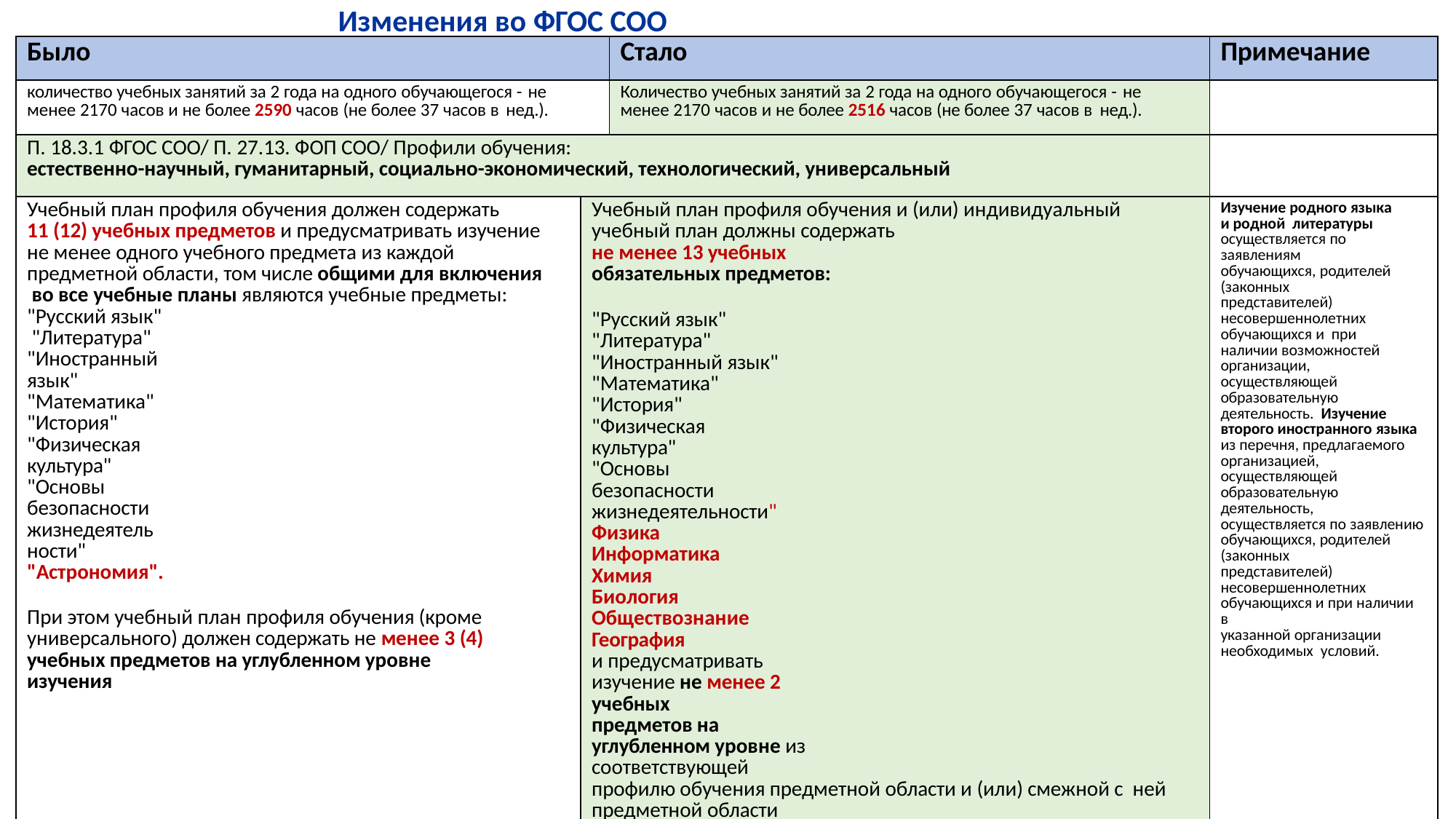

# Изменения во ФГОС СОО
| Было |  | Стало | Примечание |
| --- | --- | --- | --- |
| количество учебных занятий за 2 года на одного обучающегося - не менее 2170 часов и не более 2590 часов (не более 37 часов в нед.). |  | Количество учебных занятий за 2 года на одного обучающегося - не менее 2170 часов и не более 2516 часов (не более 37 часов в нед.). |  |
| П. 18.3.1 ФГОС СОО/ П. 27.13. ФОП СОО/ Профили обучения: естественно-научный, гуманитарный, социально-экономический, технологический, универсальный |  |  |  |
| Учебный план профиля обучения должен содержать 11 (12) учебных предметов и предусматривать изучение не менее одного учебного предмета из каждой предметной области, том числе общими для включения во все учебные планы являются учебные предметы: "Русский язык" "Литература" "Иностранный язык" "Математика" "История" "Физическая культура" "Основы безопасности жизнедеятельности" "Астрономия". При этом учебный план профиля обучения (кроме универсального) должен содержать не менее 3 (4) учебных предметов на углубленном уровне изучения | Учебный план профиля обучения и (или) индивидуальный учебный план должны содержать не менее 13 учебных обязательных предметов: "Русский язык" "Литература" "Иностранный язык" "Математика" "История" "Физическая культура" "Основы безопасности жизнедеятельности" Физика Информатика Химия Биология Обществознание География и предусматривать изучение не менее 2 учебных предметов на углубленном уровне из соответствующей профилю обучения предметной области и (или) смежной с ней предметной области |  | Изучение родного языка и родной литературы осуществляется по заявлениям обучающихся, родителей (законных представителей) несовершеннолетних обучающихся и при наличии возможностей организации, осуществляющей образовательную деятельность. Изучение второго иностранного языка из перечня, предлагаемого организацией, осуществляющей образовательную деятельность, осуществляется по заявлению обучающихся, родителей (законных представителей) несовершеннолетних обучающихся и при наличии в указанной организации необходимых условий. |
| В учебном плане должно быть предусмотрено выполнение обучающимися индивидуального(-ых) проекта(-ов) |  |  |  |